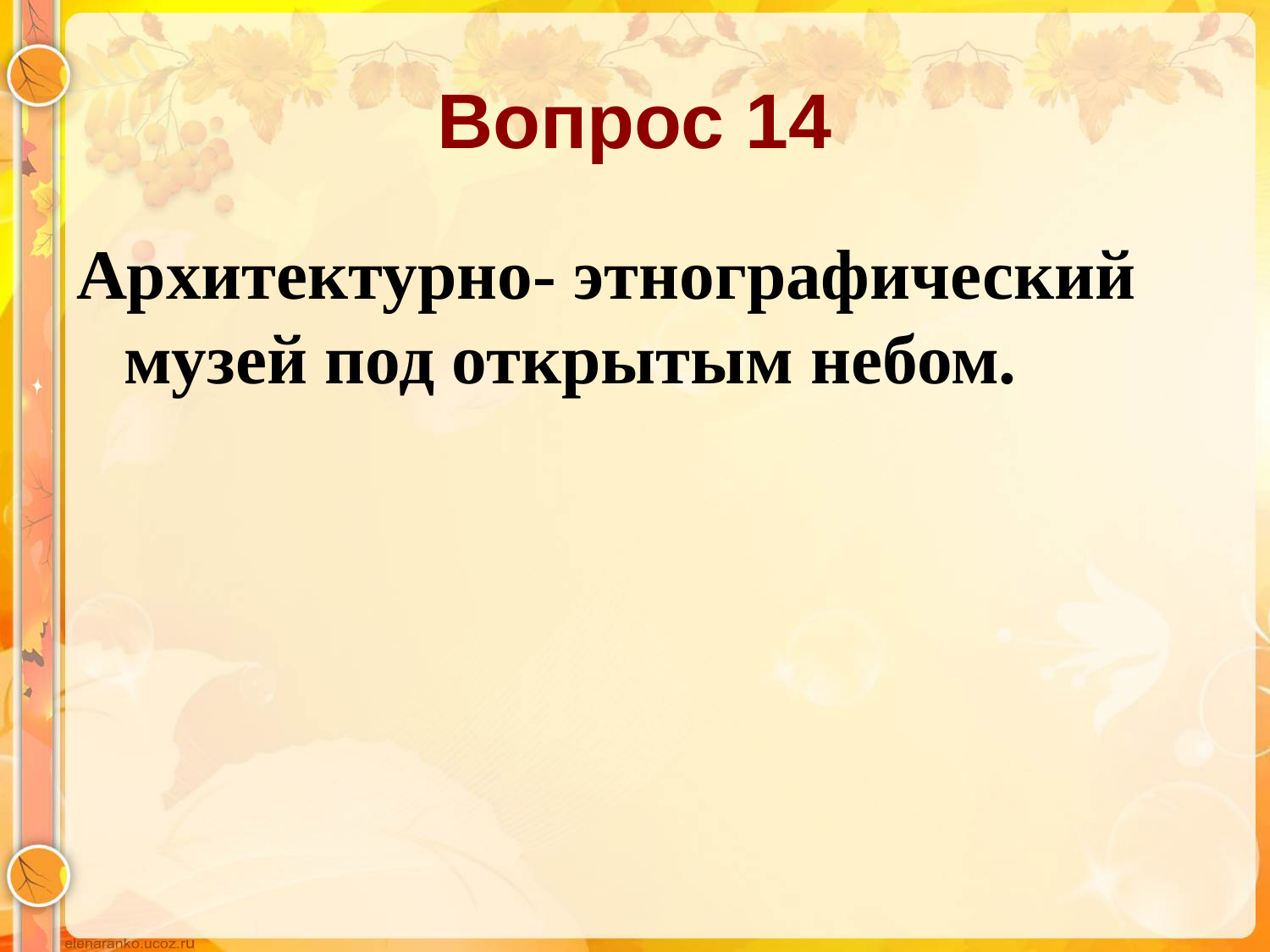

# Вопрос 14
Архитектурно- этнографический музей под открытым небом.